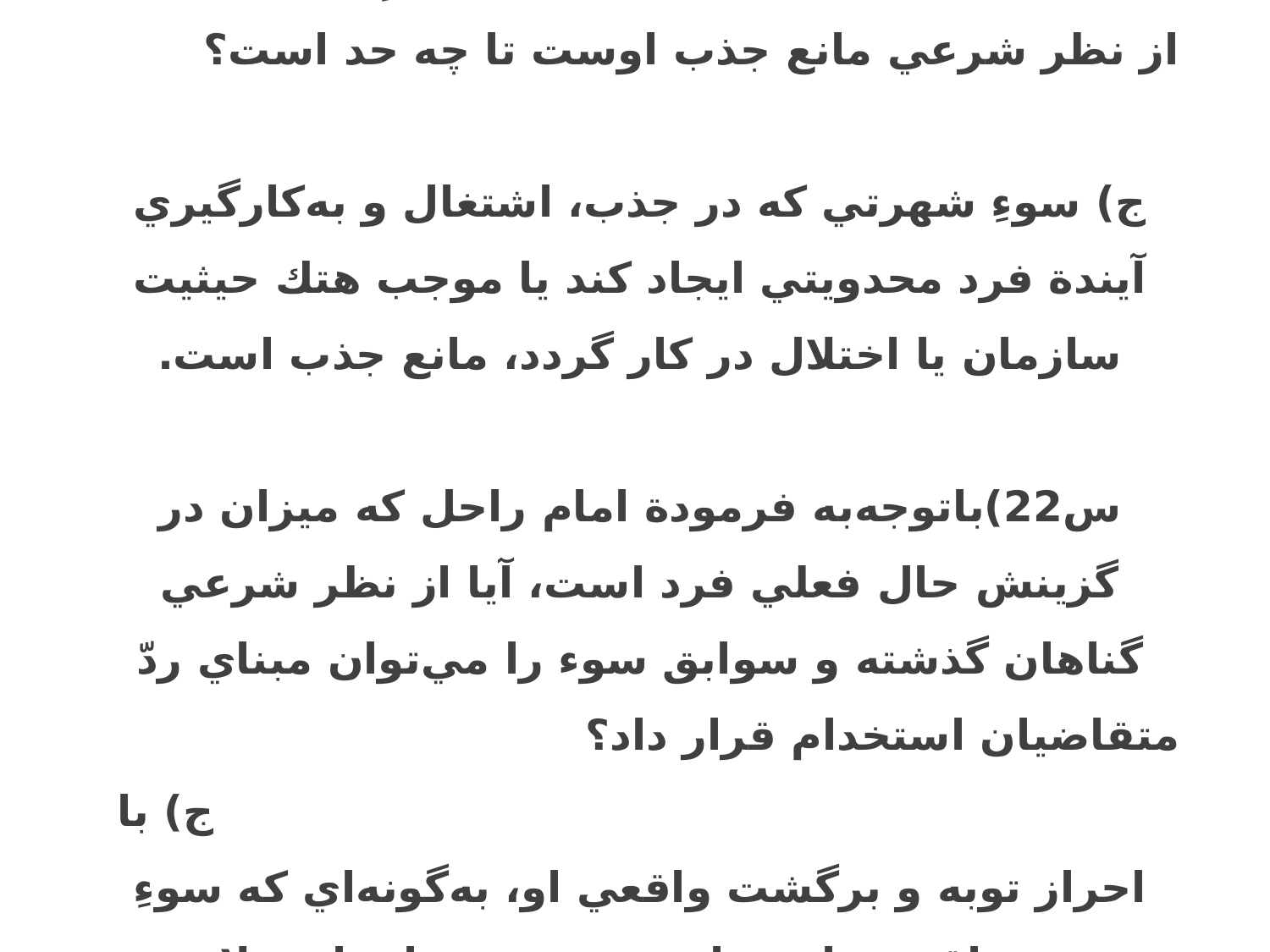

1/8- فقدان سوءسابقه
س21)محدودة سوءِ شهرت يك داوطلبِ استخدام كه از نظر شرعي مانع جذب اوست تا چه حد است؟
ج) سوءِ شهرتي كه در جذب، اشتغال و به‌كارگيري آيندة فرد محدويتي ايجاد كند يا موجب هتك حيثيت سازمان يا اختلال در كار گردد، مانع جذب است.

س22)باتوجه‌به فرمودة امام راحل كه ميزان در گزينش حال فعلي فرد است، آيا از نظر شرعي گناهان گذشته و سوابق سوء را مي‌توان مبناي ردّ متقاضيان استخدام قرار داد؟                                                                                                  ج) با احراز توبه و برگشت واقعي او، به‌گونه‌اي كه سوءِ شهرتي باقي نمانده باشد، درصورت احراز صلاحيت، جذب او اشكال ندارد.